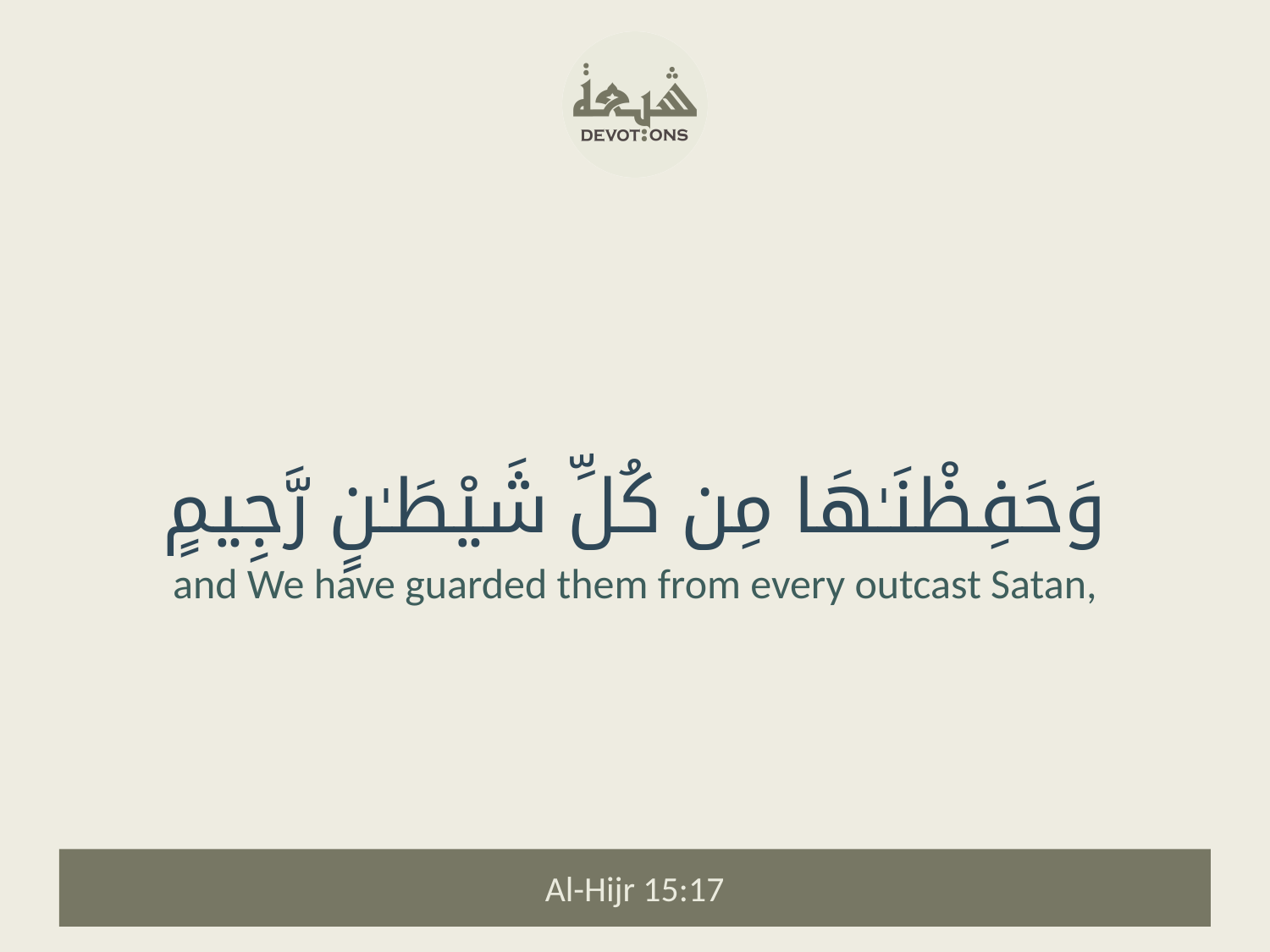

وَحَفِظْنَـٰهَا مِن كُلِّ شَيْطَـٰنٍ رَّجِيمٍ
and We have guarded them from every outcast Satan,
Al-Hijr 15:17